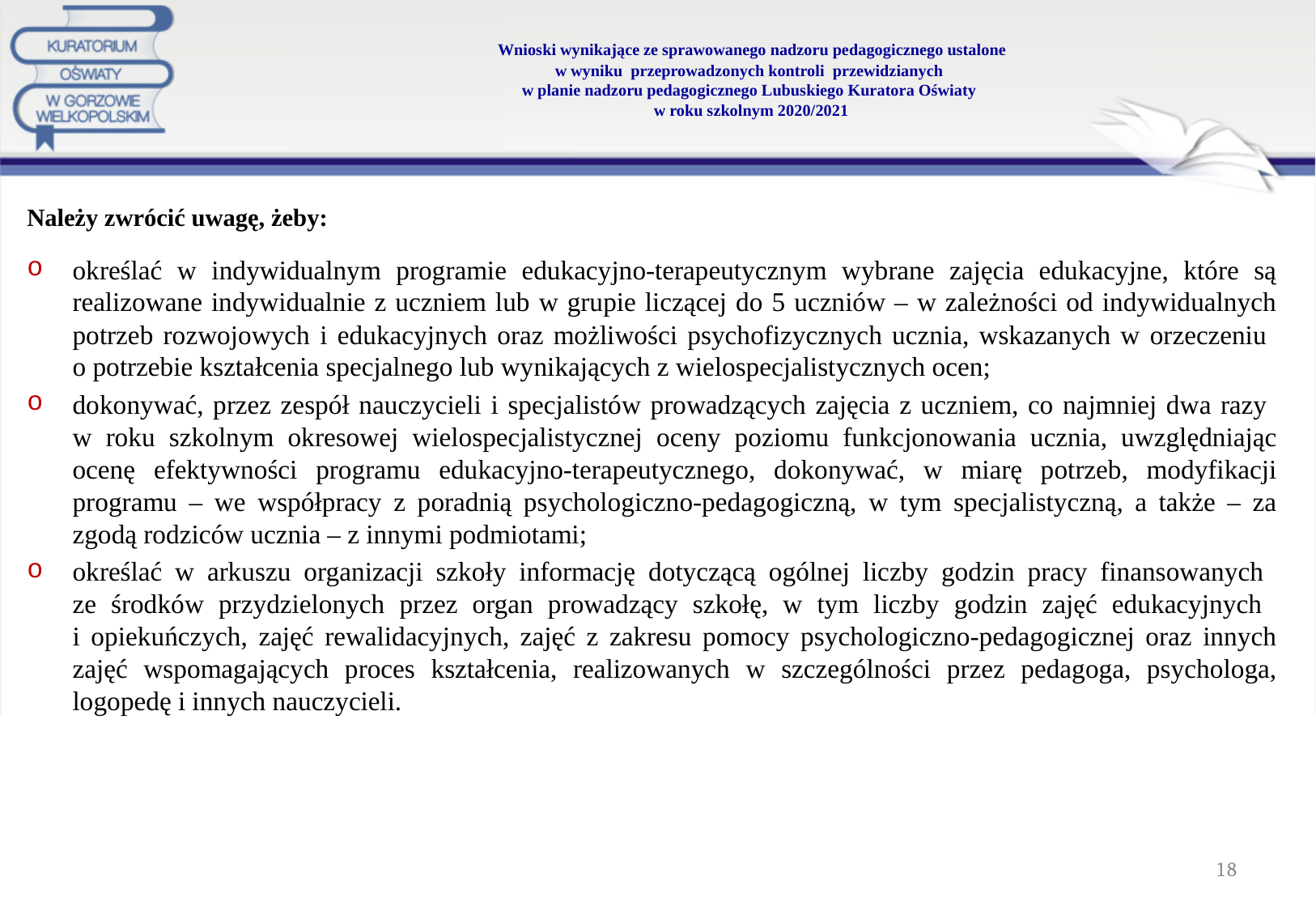

# Wnioski wynikające ze sprawowanego nadzoru pedagogicznego ustalone w wyniku  przeprowadzonych kontroli  przewidzianych w planie nadzoru pedagogicznego Lubuskiego Kuratora Oświaty w roku szkolnym 2020/2021
Należy zwrócić uwagę, żeby:

określać w indywidualnym programie edukacyjno-terapeutycznym wybrane zajęcia edukacyjne, które są realizowane indywidualnie z uczniem lub w grupie liczącej do 5 uczniów – w zależności od indywidualnych potrzeb rozwojowych i edukacyjnych oraz możliwości psychofizycznych ucznia, wskazanych w orzeczeniu
o potrzebie kształcenia specjalnego lub wynikających z wielospecjalistycznych ocen;
dokonywać, przez zespół nauczycieli i specjalistów prowadzących zajęcia z uczniem, co najmniej dwa razy
w roku szkolnym okresowej wielospecjalistycznej oceny poziomu funkcjonowania ucznia, uwzględniając ocenę efektywności programu edukacyjno-terapeutycznego, dokonywać, w miarę potrzeb, modyfikacji programu – we współpracy z poradnią psychologiczno-pedagogiczną, w tym specjalistyczną, a także – za zgodą rodziców ucznia – z innymi podmiotami;
określać w arkuszu organizacji szkoły informację dotyczącą ogólnej liczby godzin pracy finansowanych
ze środków przydzielonych przez organ prowadzący szkołę, w tym liczby godzin zajęć edukacyjnych
i opiekuńczych, zajęć rewalidacyjnych, zajęć z zakresu pomocy psychologiczno-pedagogicznej oraz innych zajęć wspomagających proces kształcenia, realizowanych w szczególności przez pedagoga, psychologa, logopedę i innych nauczycieli.

18